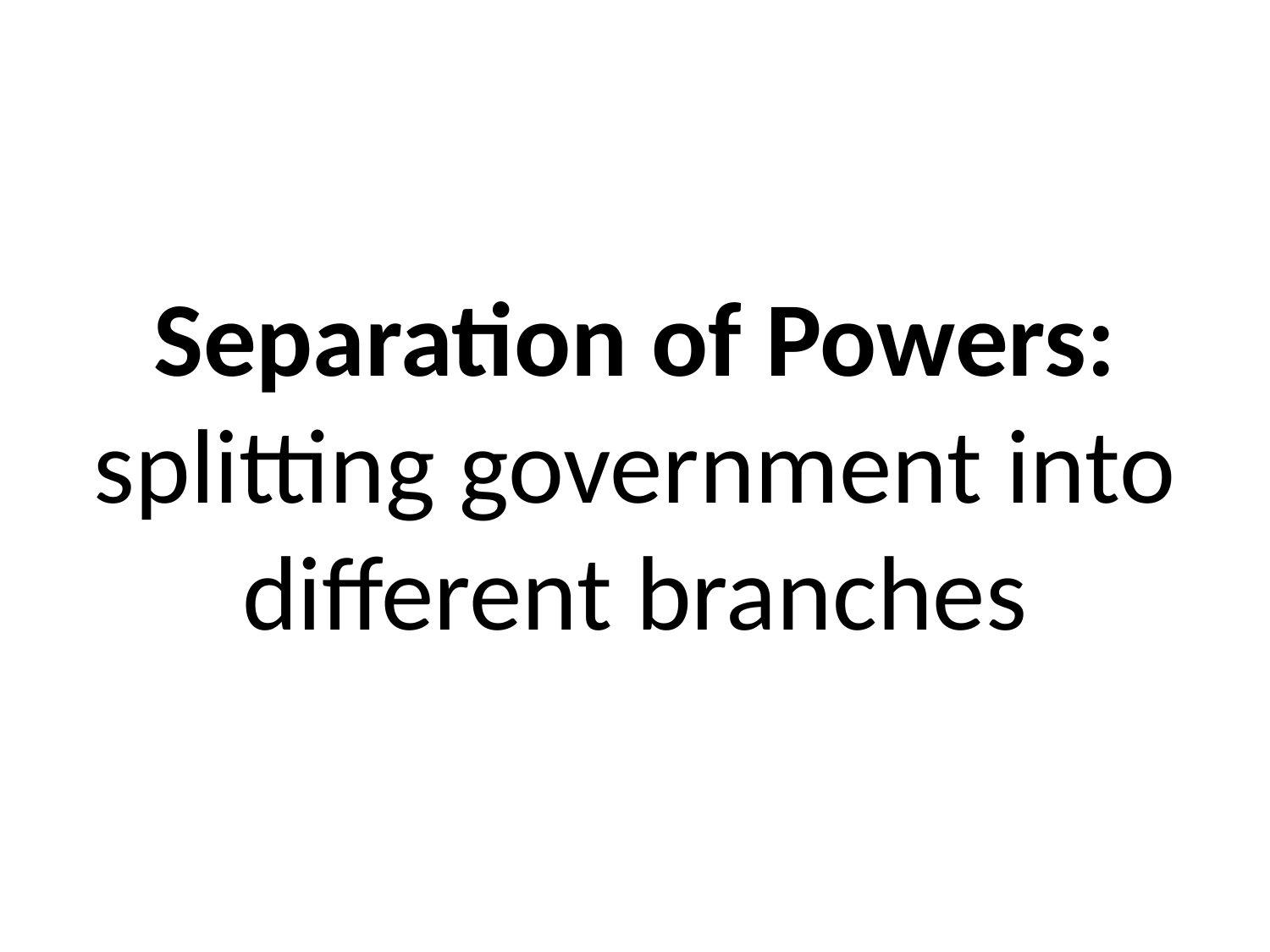

# Separation of Powers: splitting government into different branches